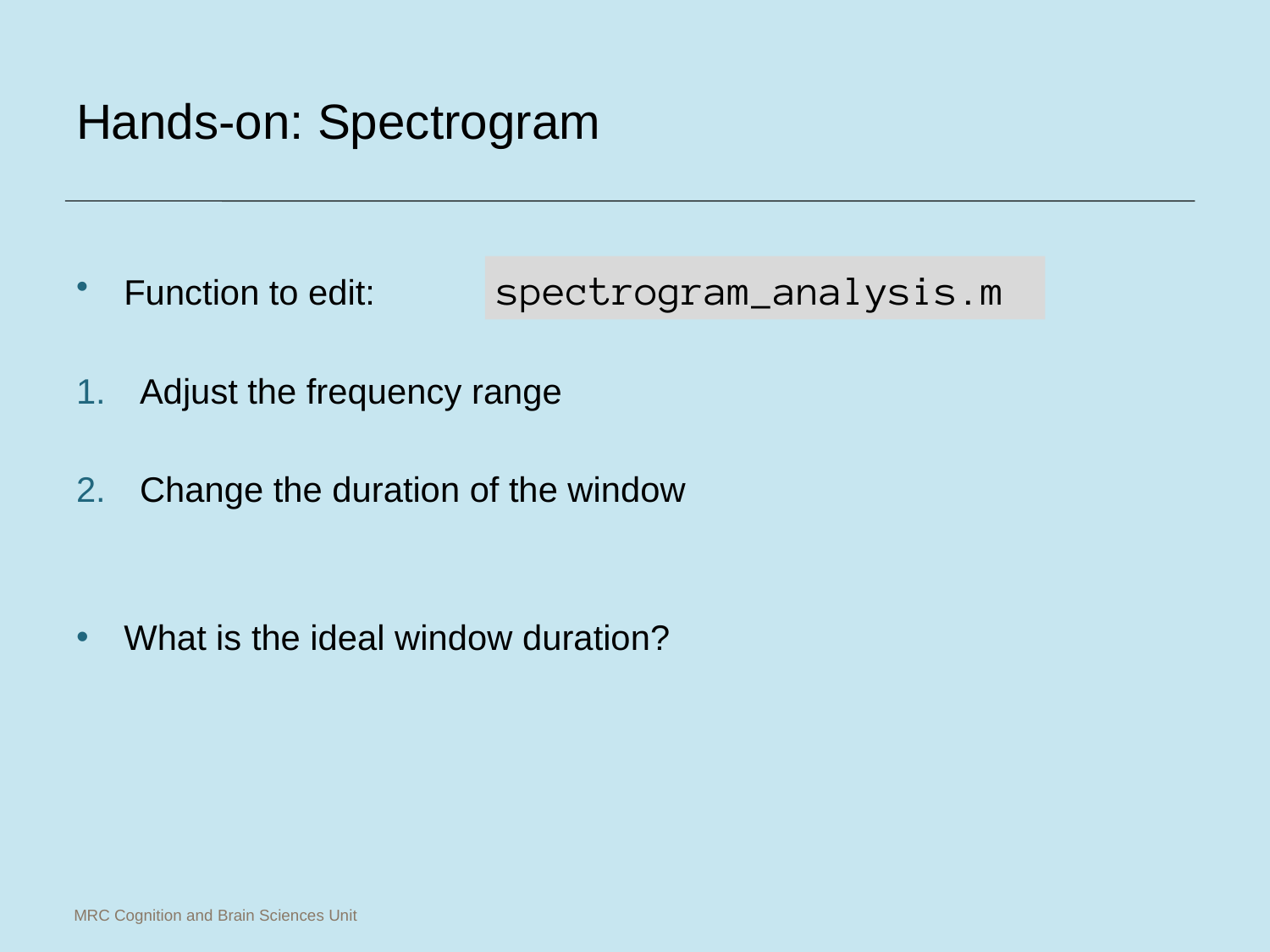

# Hands-on: Spectrogram
spectrogram_analysis.m
Function to edit:

Adjust the frequency range

Change the duration of the window

What is the ideal window duration?